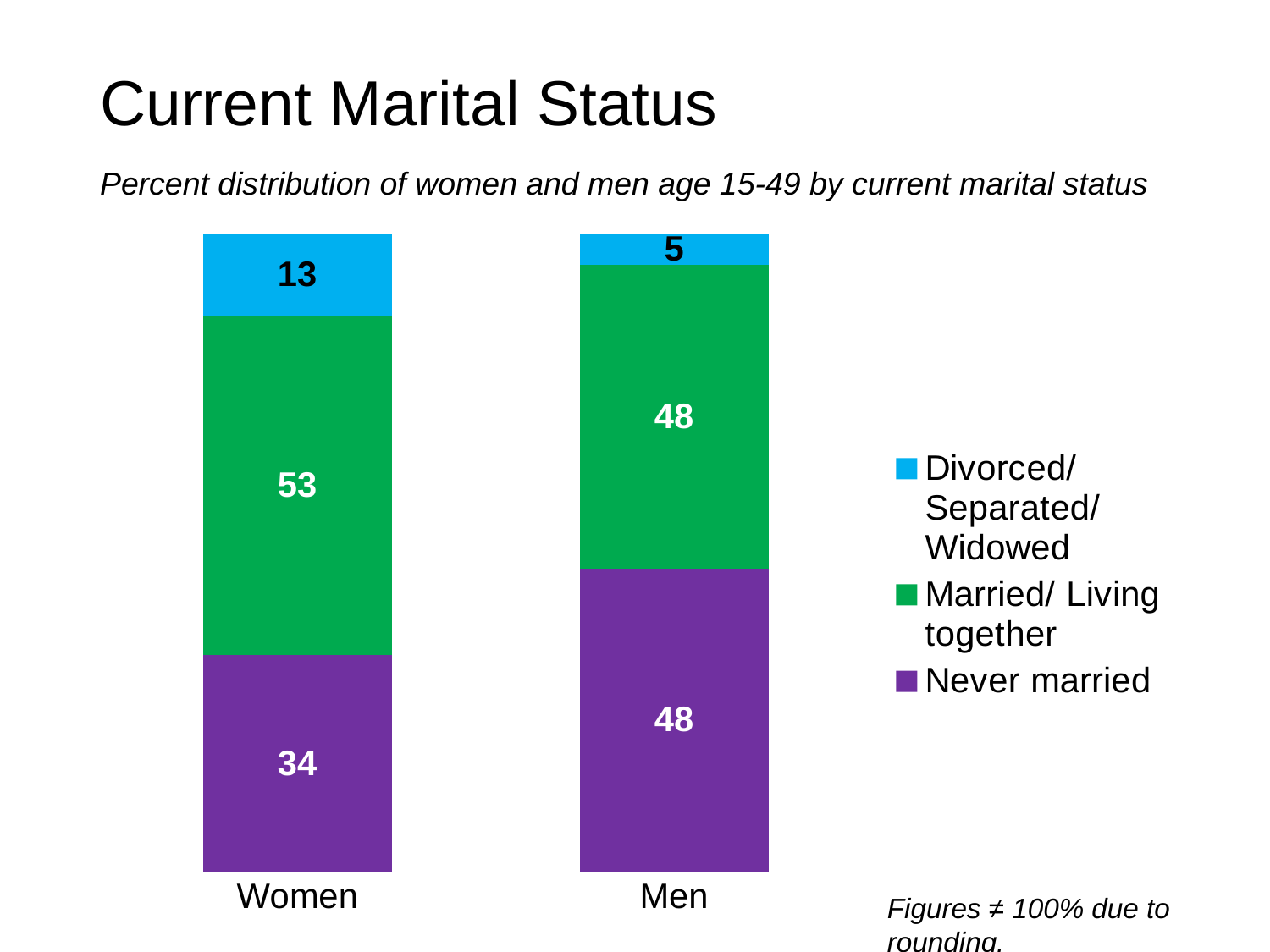

# Current Marital Status
Percent distribution of women and men age 15-49 by current marital status

### Chart

| Category | Never married | Married/ Living together | Divorced/ Separated/ Widowed |
|---|---|---|---|
| Women | 34.0 | 53.0 | 13.0 |
| Men | 48.0 | 48.0 | 5.0 |
Figures ≠ 100% due to rounding.